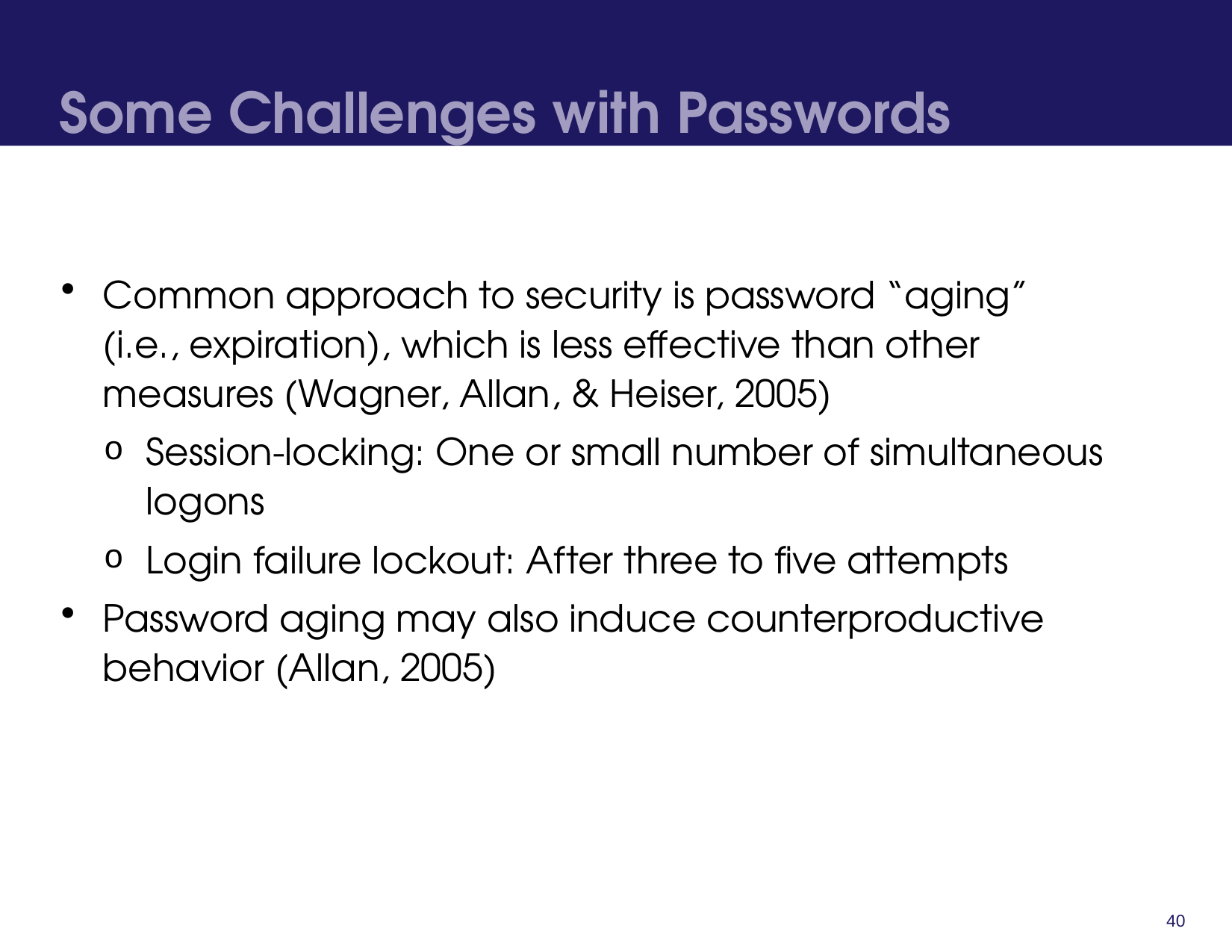

# Some Challenges with Passwords
Common approach to security is password “aging” (i.e., expiration), which is less effective than other measures (Wagner, Allan, & Heiser, 2005)
Session-locking: One or small number of simultaneous logons
Login failure lockout: After three to five attempts
Password aging may also induce counterproductive behavior (Allan, 2005)
40